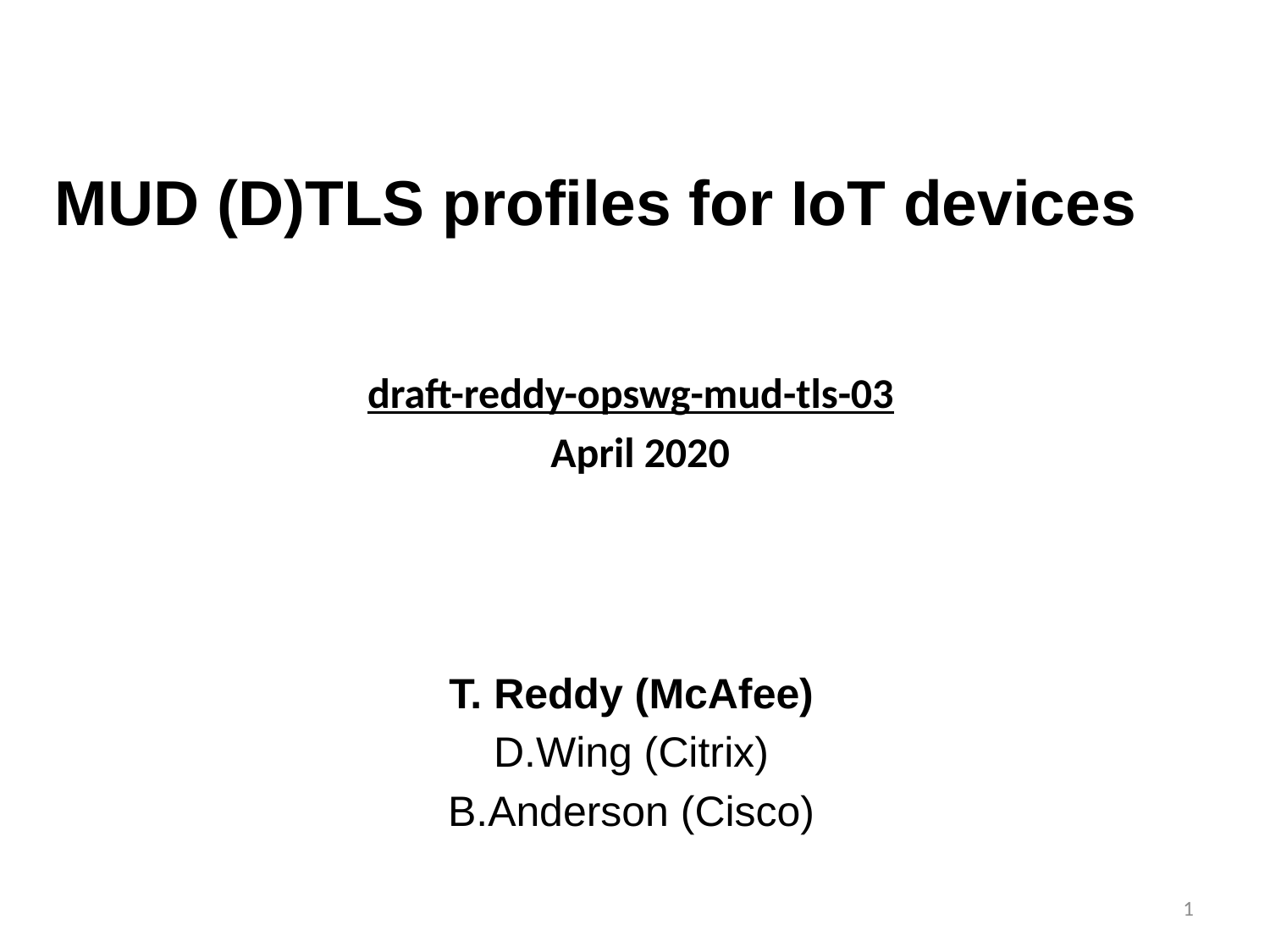

MUD (D)TLS profiles for IoT devices
draft-reddy-opswg-mud-tls-03
April 2020

T. Reddy (McAfee)
D.Wing (Citrix)
B.Anderson (Cisco)

1